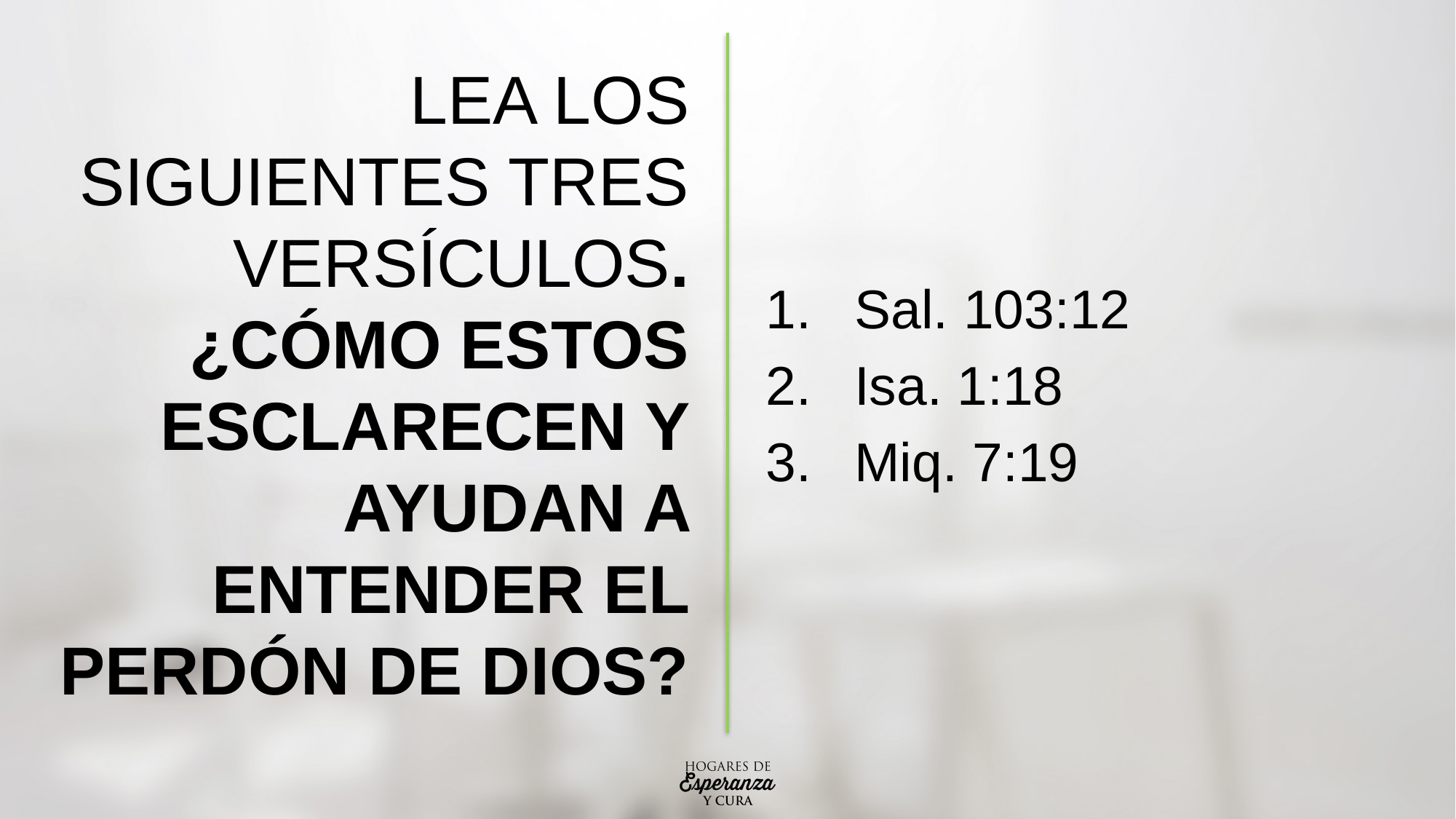

# Lea los siguientes tres versículos. ¿Cómo estos esclarecen y ayudan a entender el perdón de Dios?
Sal. 103:12
Isa. 1:18
Miq. 7:19